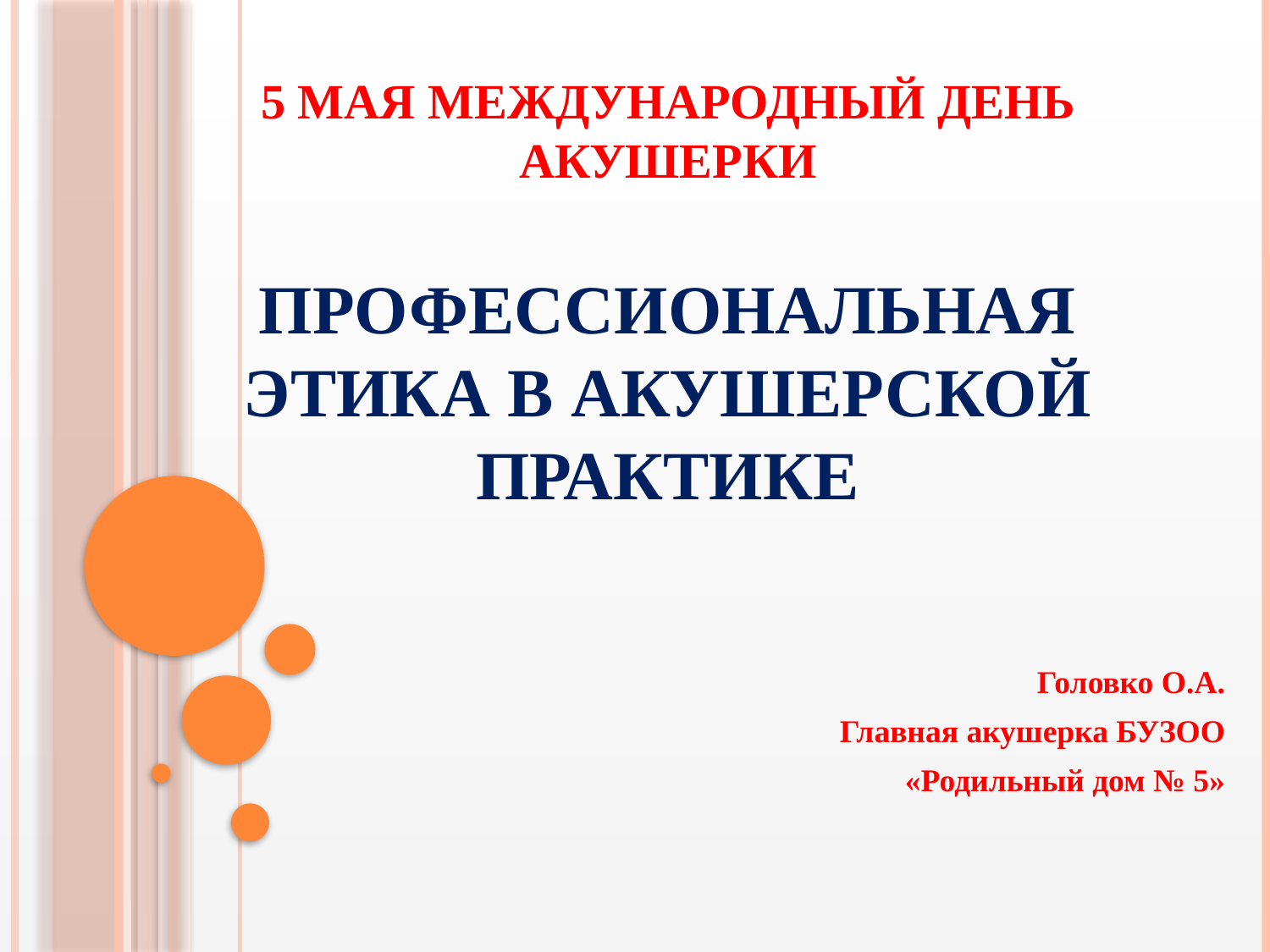

5 МАЯ МЕЖДУНАРОДНЫЙ ДЕНЬ АКУШЕРКИ
# Профессиональная этика в акушерской практике
Головко О.А.
Главная акушерка БУЗОО
 «Родильный дом № 5»